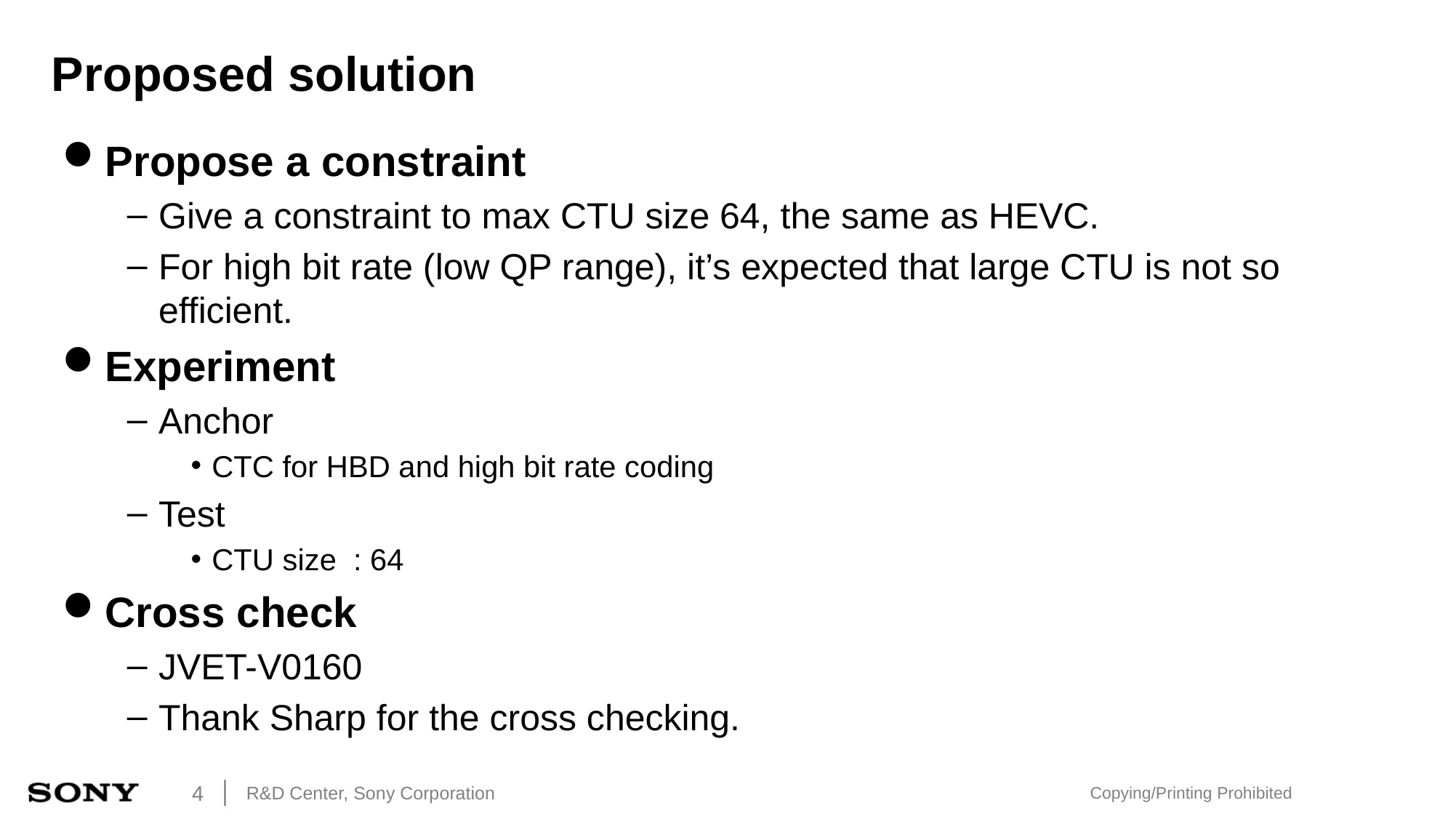

# Proposed solution
Propose a constraint
Give a constraint to max CTU size 64, the same as HEVC.
For high bit rate (low QP range), it’s expected that large CTU is not so efficient.
Experiment
Anchor
CTC for HBD and high bit rate coding
Test
CTU size  : 64
Cross check
JVET-V0160
Thank Sharp for the cross checking.